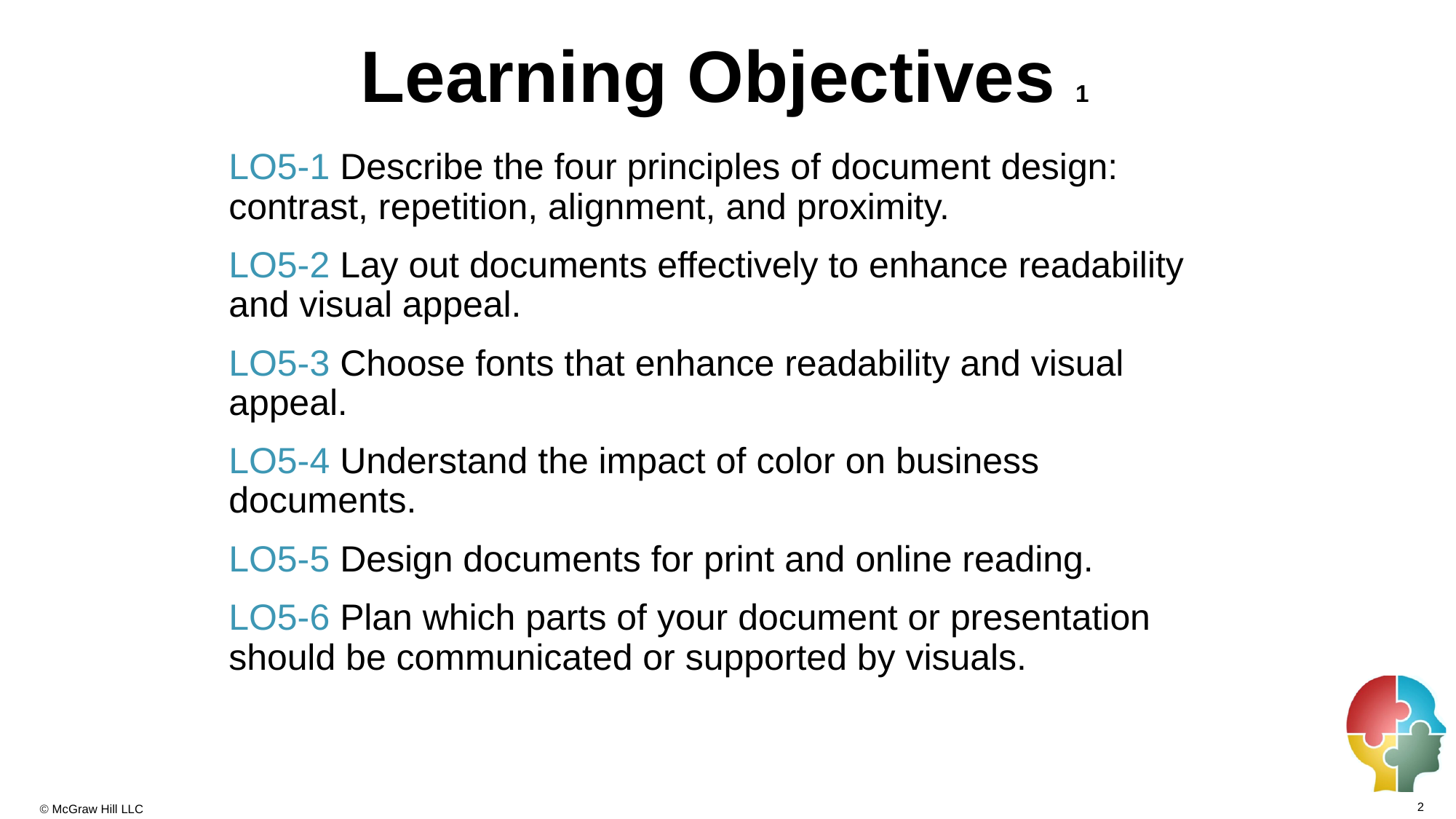

# Learning Objectives 1
LO5-1 Describe the four principles of document design: contrast, repetition, alignment, and proximity.
LO5-2 Lay out documents effectively to enhance readability and visual appeal.
LO5-3 Choose fonts that enhance readability and visual appeal.
LO5-4 Understand the impact of color on business documents.
LO5-5 Design documents for print and online reading.
LO5-6 Plan which parts of your document or presentation should be communicated or supported by visuals.
2